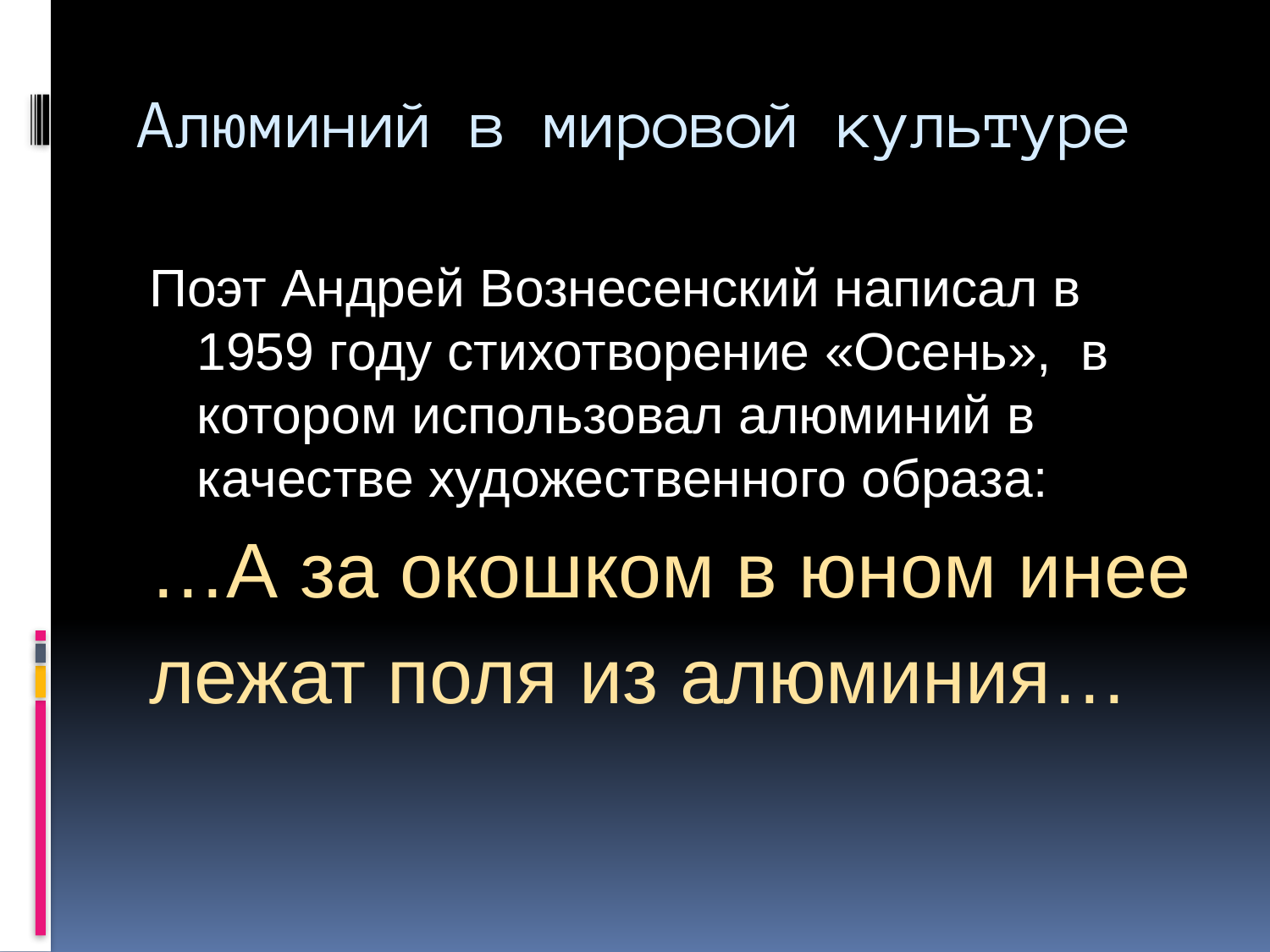

# Алюминий в мировой культуре
Поэт Андрей Вознесенский написал в 1959 году стихотворение «Осень»,  в котором использовал алюминий в качестве художественного образа:
…А за окошком в юном инее
лежат поля из алюминия…